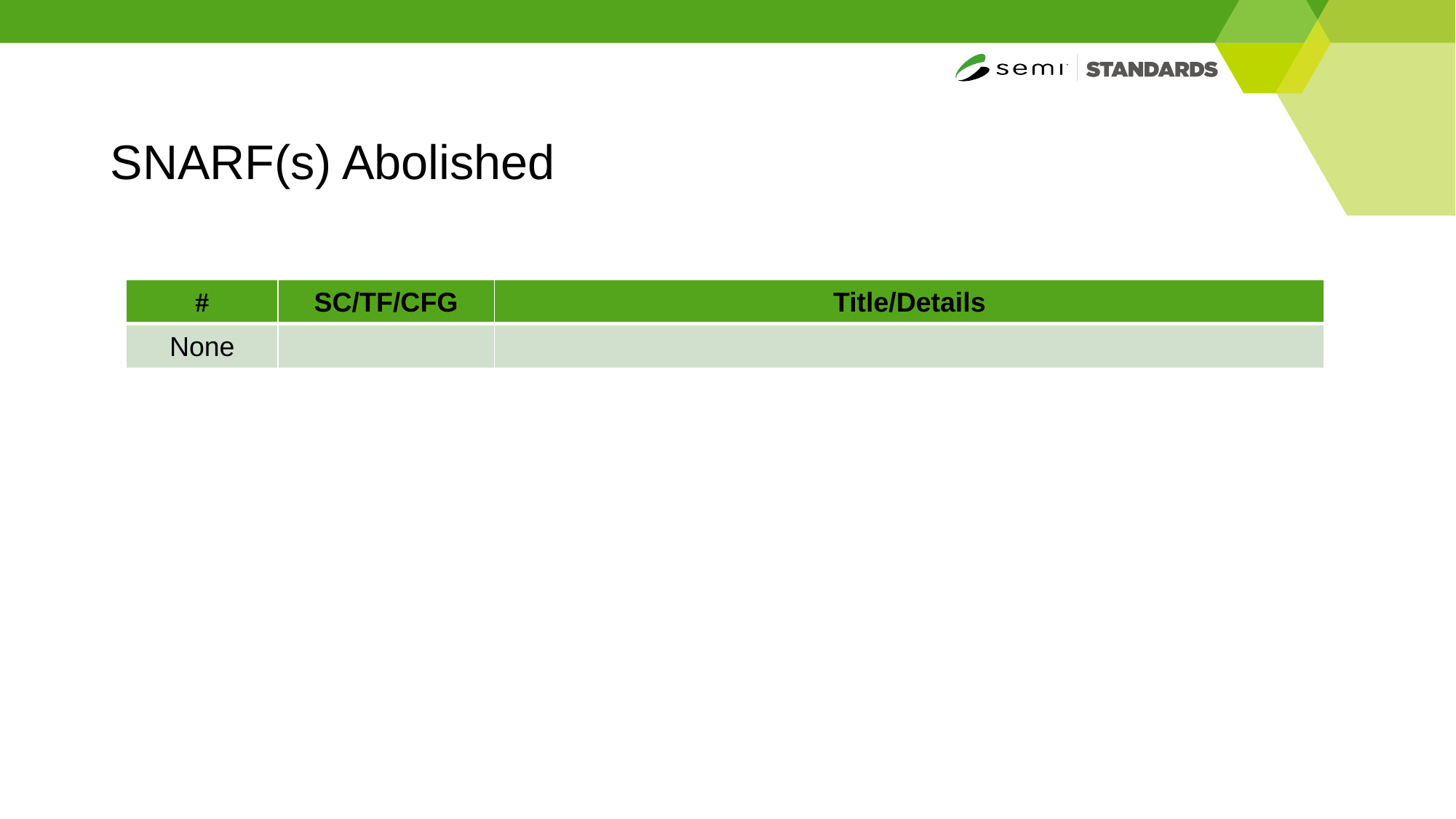

# SNARF(s) Abolished

| # | SC/TF/CFG | Title/Details |
| --- | --- | --- |
| None |  |  |